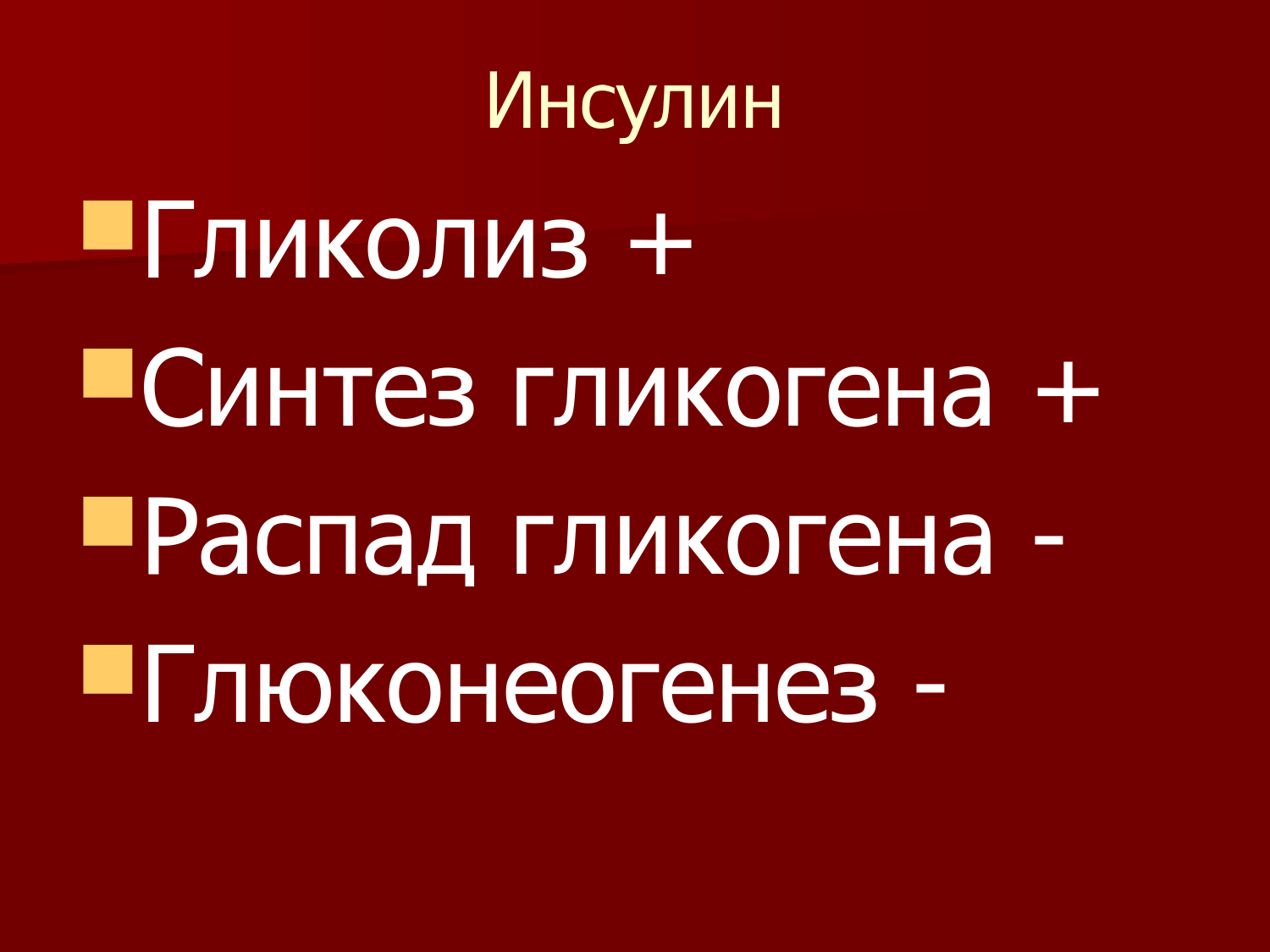

# Инсулин
Гликолиз +
Синтез гликогена +
Распад гликогена -
Глюконеогенез -